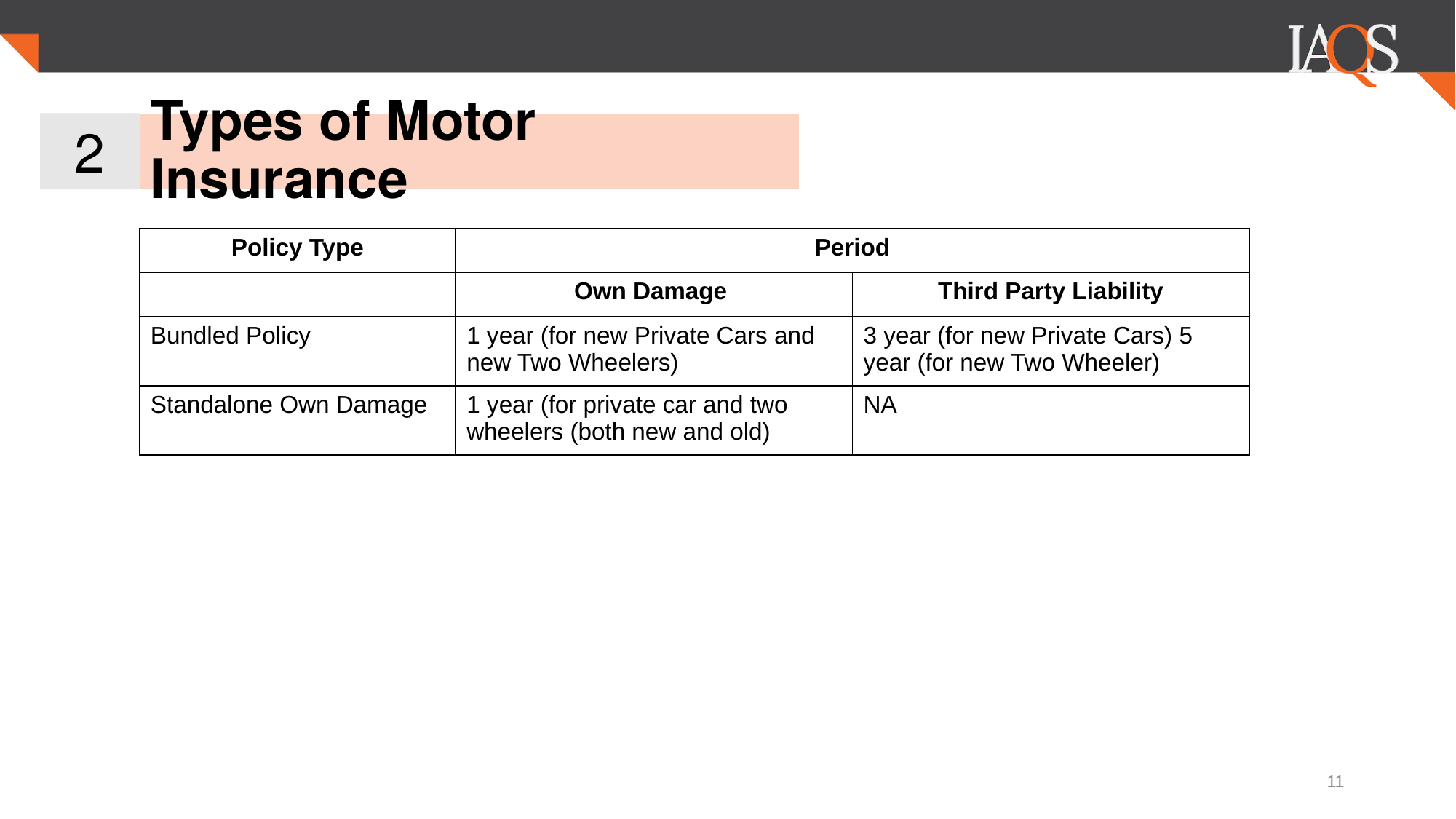

2
# Types of Motor Insurance
| Policy Type | Period |  |
| --- | --- | --- |
|  | Own Damage | Third Party Liability |
| Bundled Policy | 1 year (for new Private Cars and new Two Wheelers) | 3 year (for new Private Cars) 5 year (for new Two Wheeler) |
| Standalone Own Damage | 1 year (for private car and two wheelers (both new and old) | NA |
11